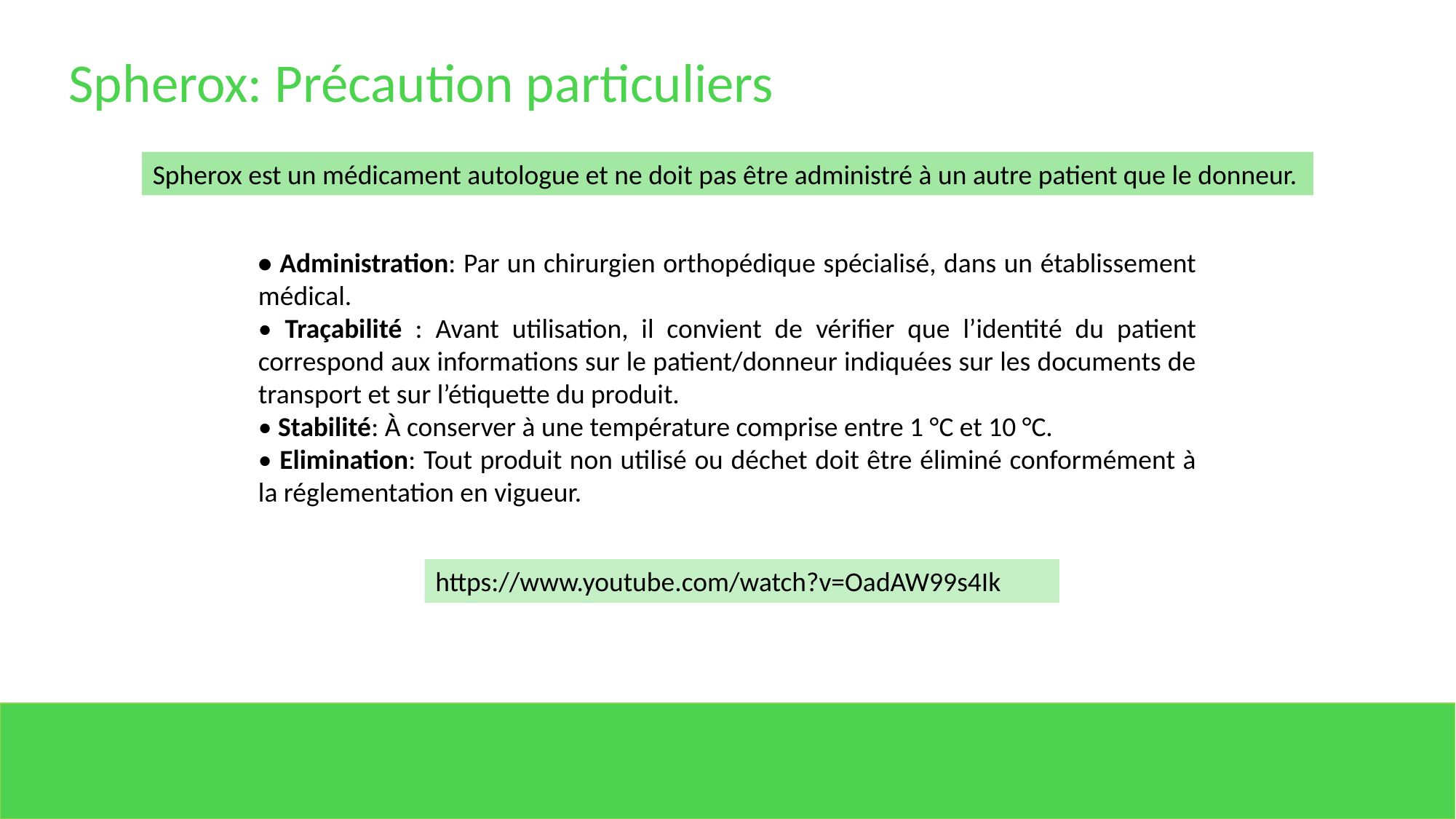

Spherox: Précaution particuliers
Spherox est un médicament autologue et ne doit pas être administré à un autre patient que le donneur.
• Administration: Par un chirurgien orthopédique spécialisé, dans un établissement médical.
• Traçabilité : Avant utilisation, il convient de vérifier que l’identité du patient correspond aux informations sur le patient/donneur indiquées sur les documents de transport et sur l’étiquette du produit.
• Stabilité: À conserver à une température comprise entre 1 °C et 10 °C.
• Elimination: Tout produit non utilisé ou déchet doit être éliminé conformément à la réglementation en vigueur.
https://www.youtube.com/watch?v=OadAW99s4Ik